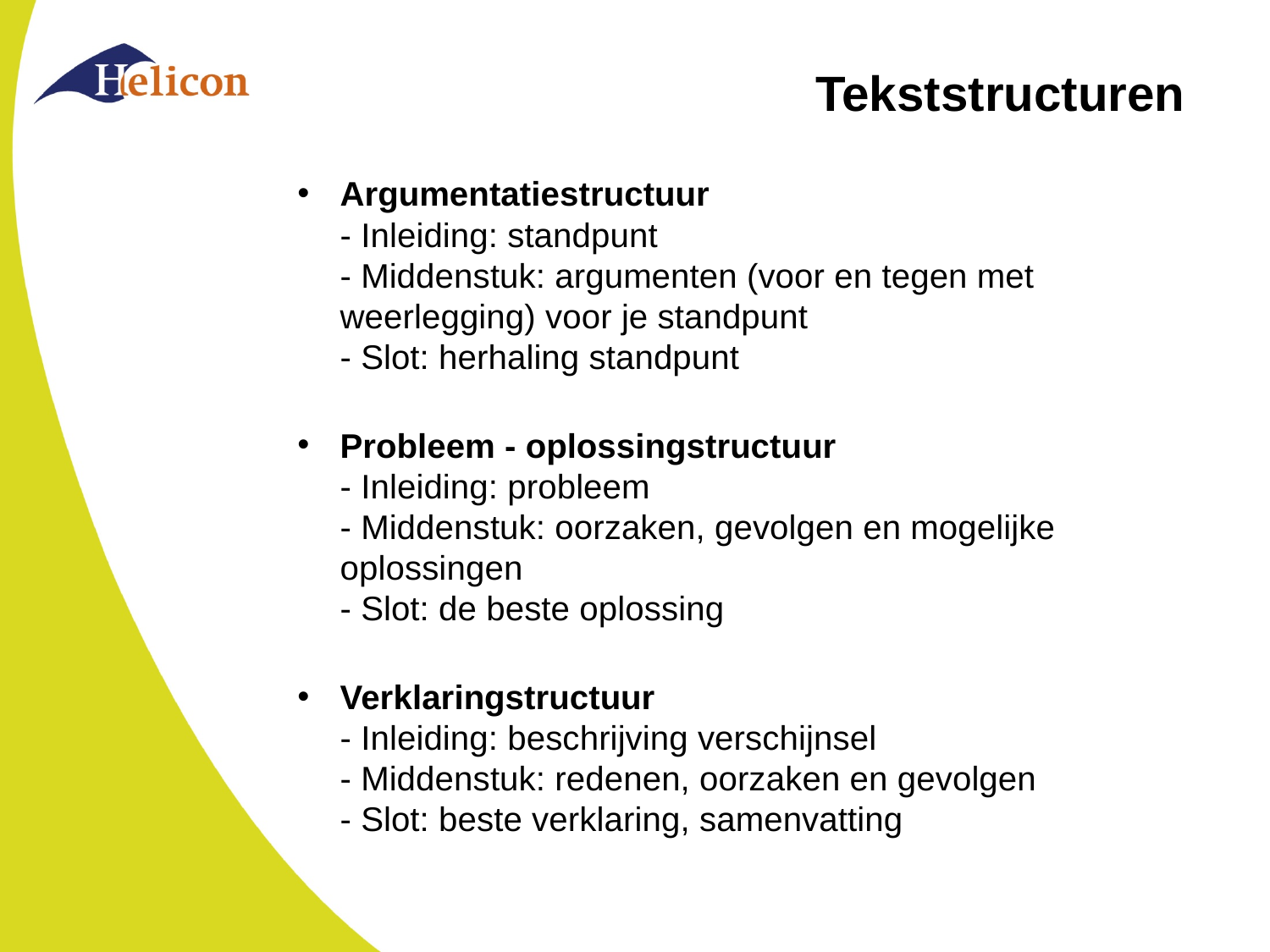

# Tekststructuren
Argumentatiestructuur
- Inleiding: standpunt
- Middenstuk: argumenten (voor en tegen met weerlegging) voor je standpunt
- Slot: herhaling standpunt
Probleem - oplossingstructuur
- Inleiding: probleem
- Middenstuk: oorzaken, gevolgen en mogelijke oplossingen
- Slot: de beste oplossing
Verklaringstructuur
- Inleiding: beschrijving verschijnsel
- Middenstuk: redenen, oorzaken en gevolgen
- Slot: beste verklaring, samenvatting